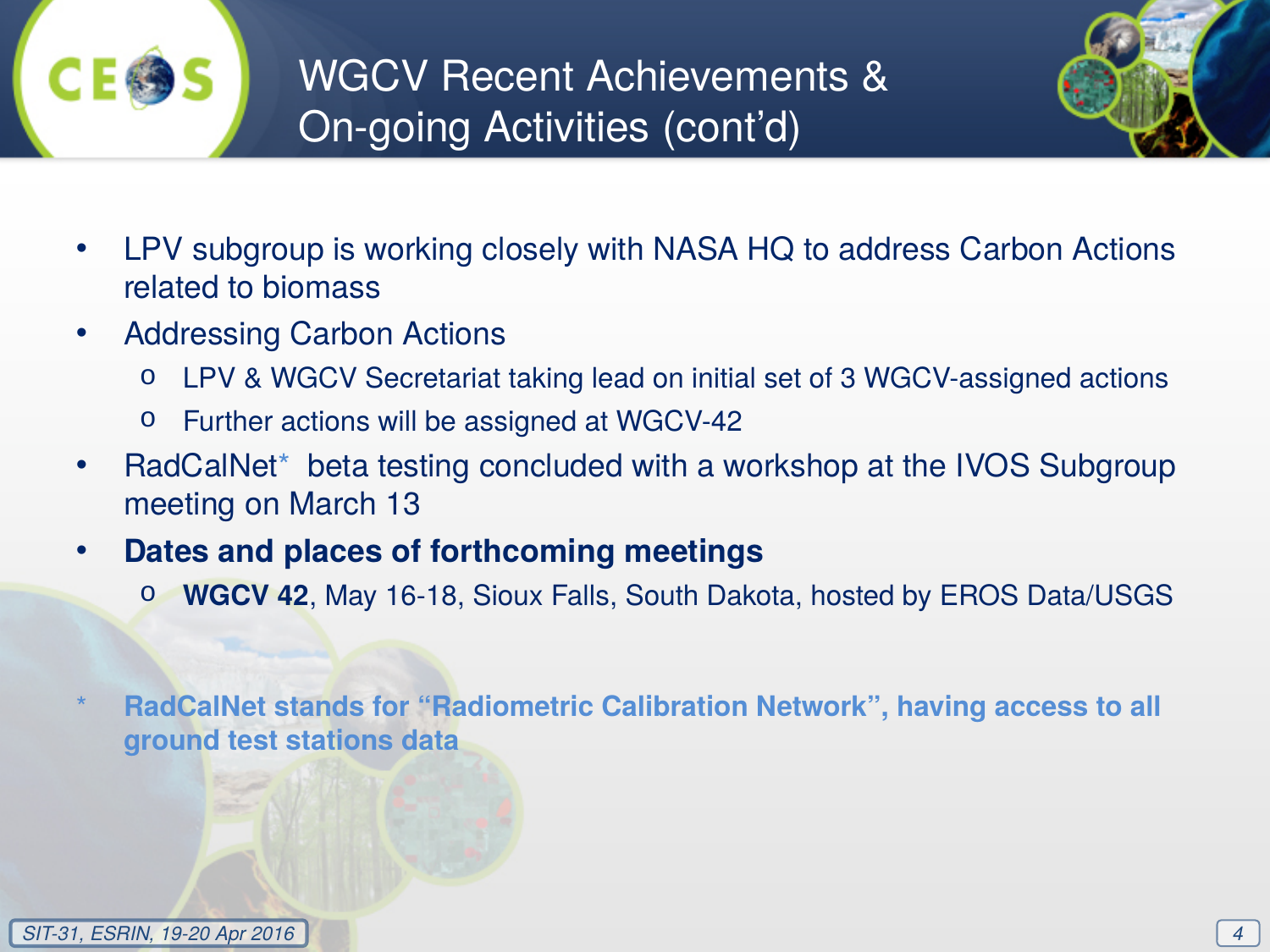

WGCV Recent Achievements & On-going Activities (cont’d)

LPV subgroup is working closely with NASA HQ to address Carbon Actions related to biomass
Addressing Carbon Actions
LPV & WGCV Secretariat taking lead on initial set of 3 WGCV-assigned actions
Further actions will be assigned at WGCV-42
RadCalNet*  beta testing concluded with a workshop at the IVOS Subgroup meeting on March 13
Dates and places of forthcoming meetings
WGCV 42, May 16-18, Sioux Falls, South Dakota, hosted by EROS Data/USGS

RadCalNet stands for “Radiometric Calibration Network”, having access to all ground test stations data
4